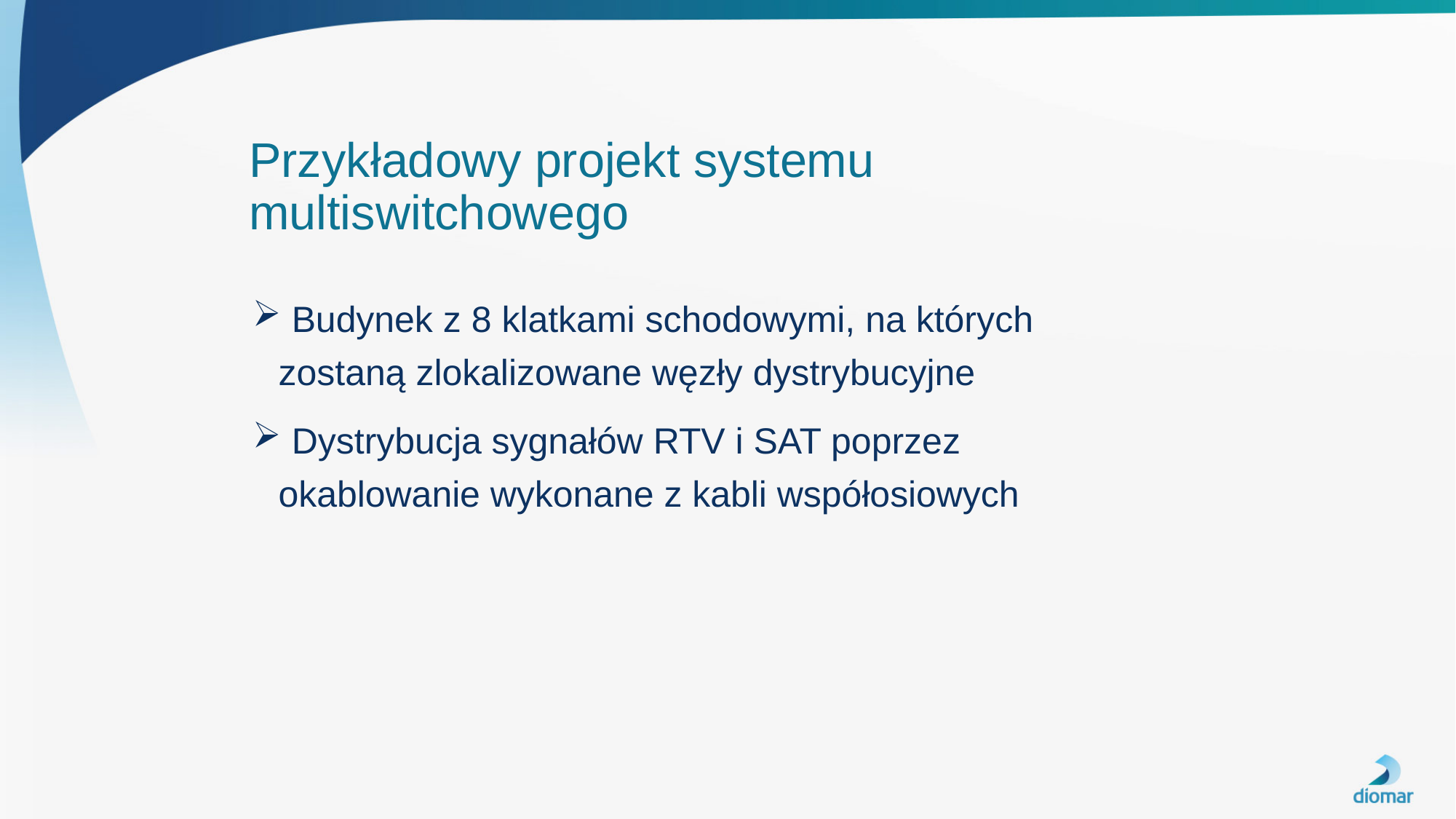

# Przykładowy projekt systemu multiswitchowego
 Budynek z 8 klatkami schodowymi, na których zostaną zlokalizowane węzły dystrybucyjne
 Dystrybucja sygnałów RTV i SAT poprzez okablowanie wykonane z kabli współosiowych